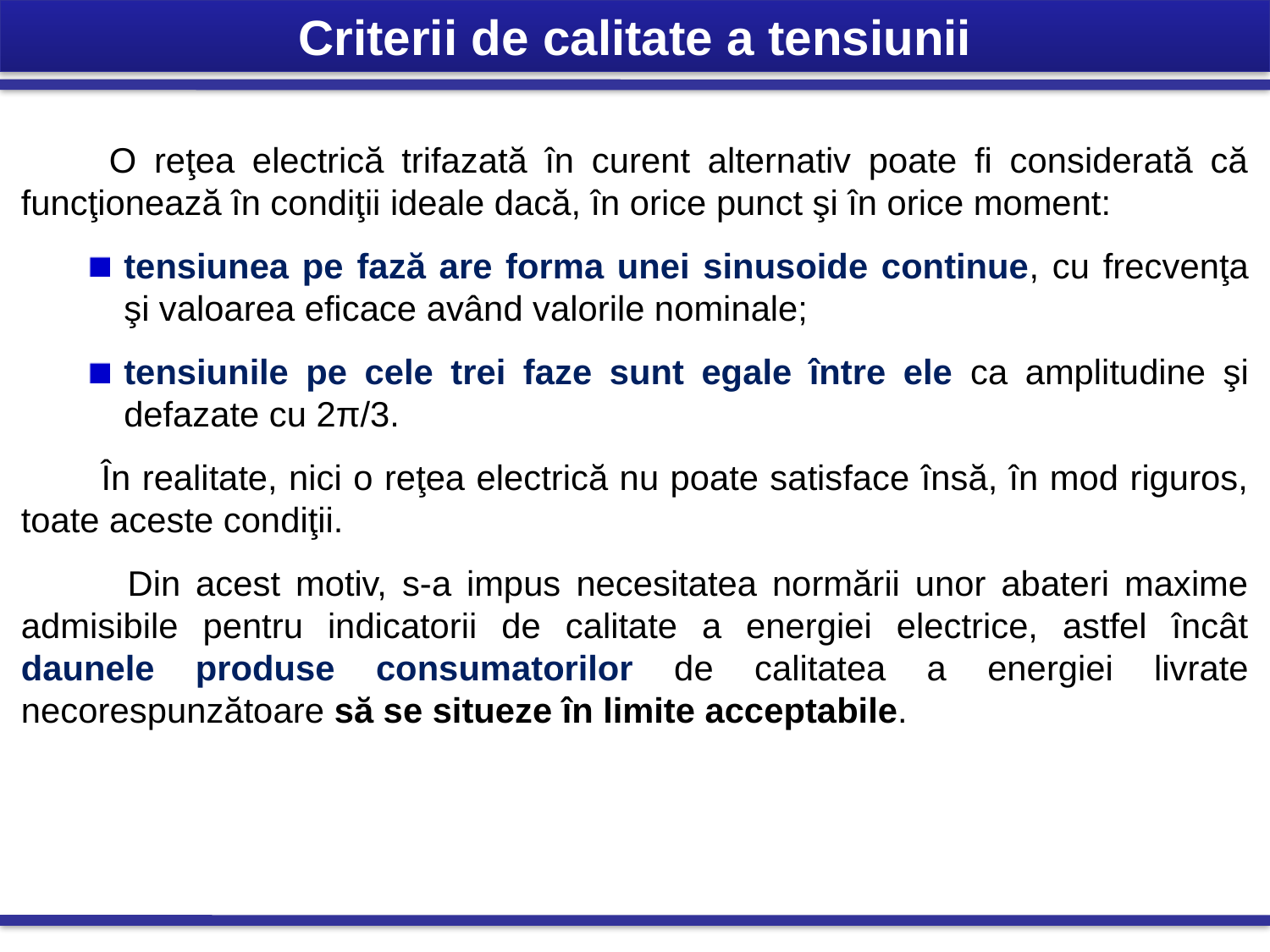

Criterii de calitate a tensiunii

     O reţea electrică trifazată în curent alternativ poate fi considerată că funcţionează în condiţii ideale dacă, în orice punct şi în orice moment:
tensiunea pe fază are forma unei sinusoide continue, cu frecvenţa şi valoarea eficace având valorile nominale;
tensiunile pe cele trei faze sunt egale între ele ca amplitudine şi defazate cu 2π/3.
       În realitate, nici o reţea electrică nu poate satisface însă, în mod riguros, toate aceste condiţii.
       Din acest motiv, s-a impus necesitatea normării unor abateri maxime admisibile pentru indicatorii de calitate a energiei electrice, astfel încât daunele produse consumatorilor de calitatea a energiei livrate necorespunzătoare să se situeze în limite acceptabile.